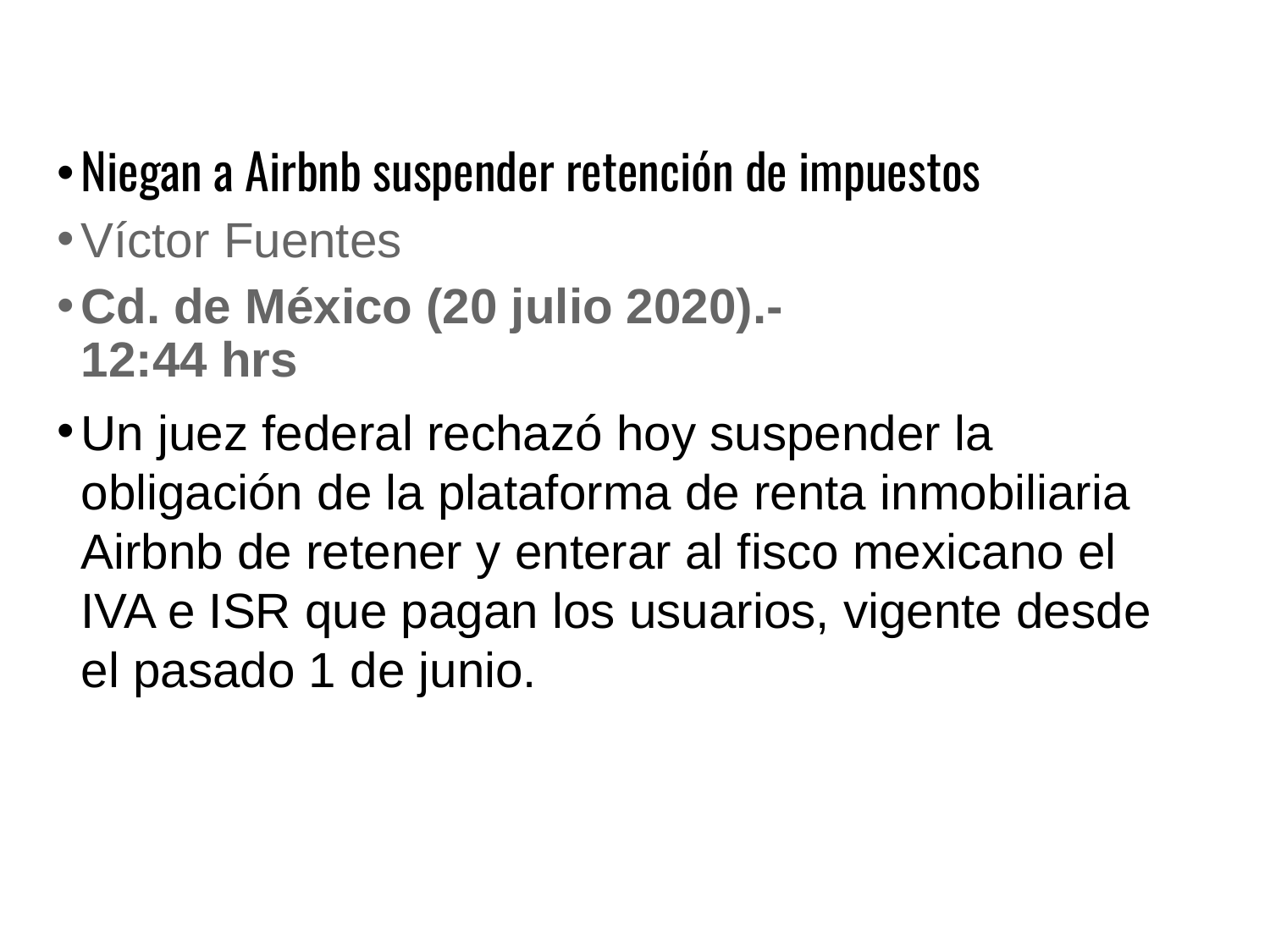

Niegan a Airbnb suspender retención de impuestos
Víctor Fuentes
Cd. de México (20 julio 2020).-
12:44 hrs
Un juez federal rechazó hoy suspender la obligación de la plataforma de renta inmobiliaria Airbnb de retener y enterar al fisco mexicano el IVA e ISR que pagan los usuarios, vigente desde el pasado 1 de junio.